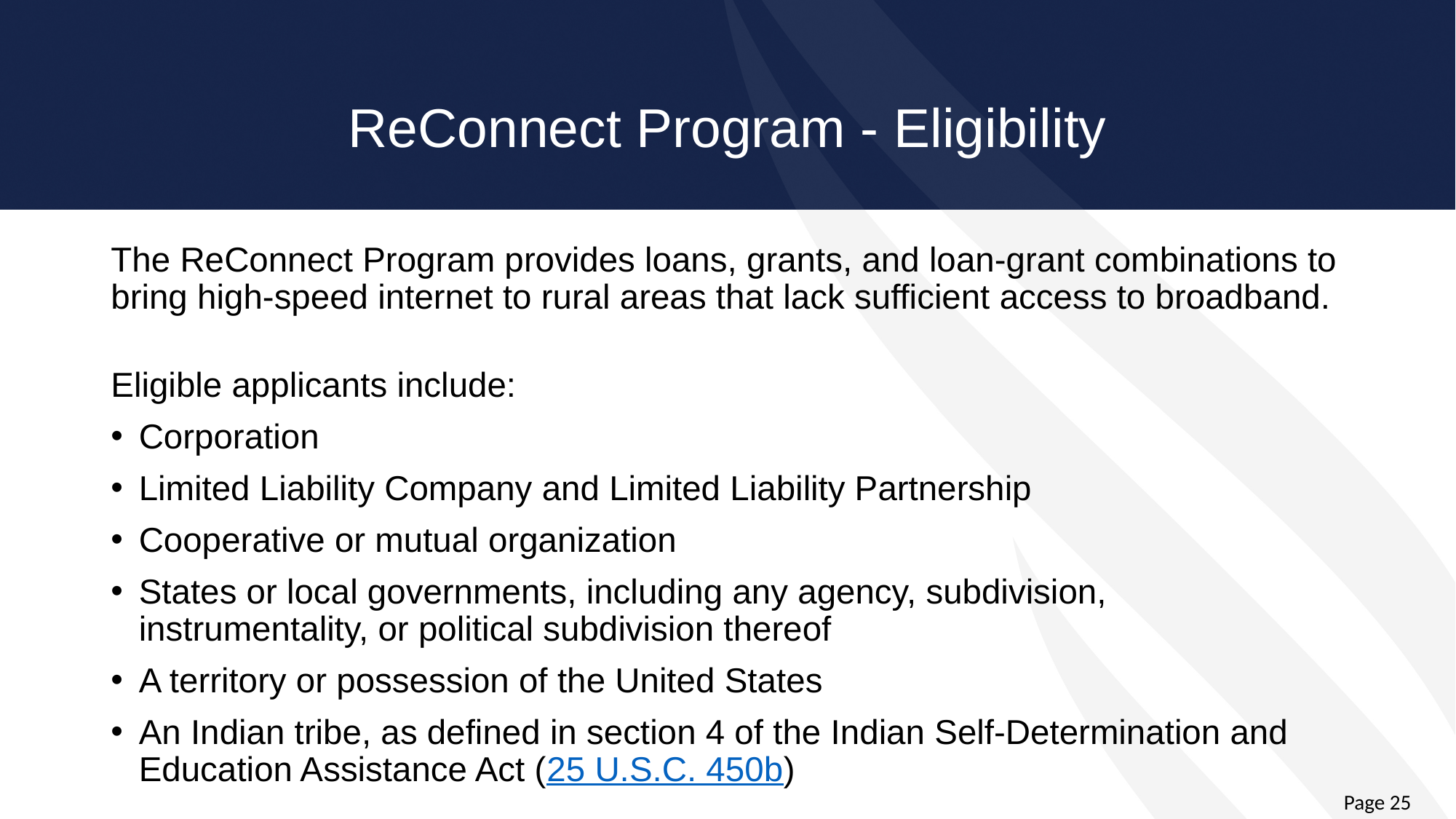

# ReConnect Program - Eligibility
The ReConnect Program provides loans, grants, and loan-grant combinations to bring high-speed internet to rural areas that lack sufficient access to broadband.

Eligible applicants include:
Corporation
Limited Liability Company and Limited Liability Partnership
Cooperative or mutual organization
States or local governments, including any agency, subdivision, instrumentality, or political subdivision thereof
A territory or possession of the United States
An Indian tribe, as defined in section 4 of the Indian Self-Determination and Education Assistance Act (25 U.S.C. 450b)